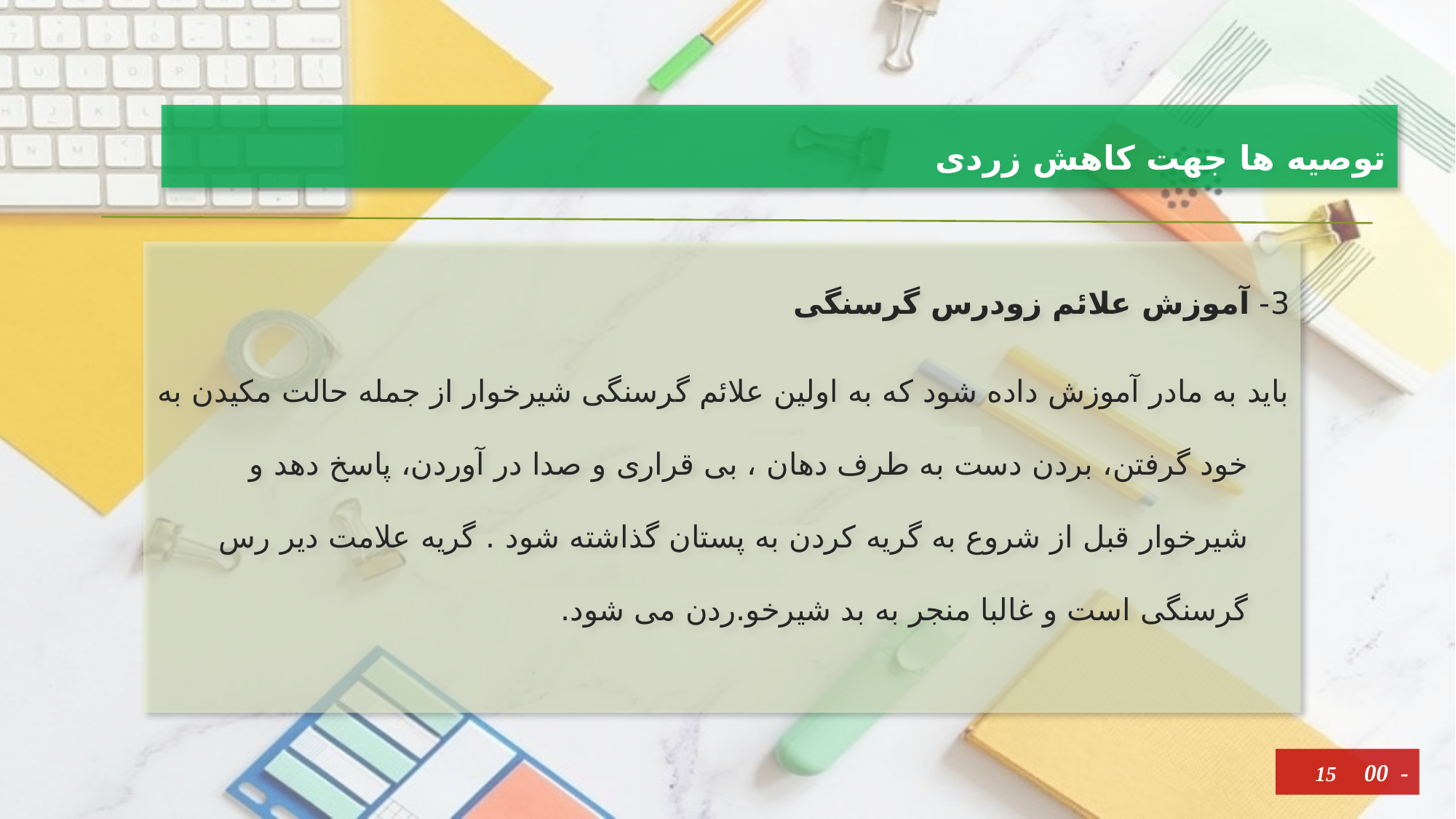

# توصیه ها جهت کاهش زردی
3- آموزش علائم زودرس گرسنگی
باید به مادر آموزش داده شود که به اولین علائم گرسنگی شیرخوار از جمله حالت مکیدن به خود گرفتن، بردن دست به طرف دهان ، بی قراری و صدا در آوردن، پاسخ دهد و شیرخوار قبل از شروع به گریه کردن به پستان گذاشته شود . گریه علامت دیر رس گرسنگی است و غالبا منجر به بد شیرخو.ردن می شود.
15